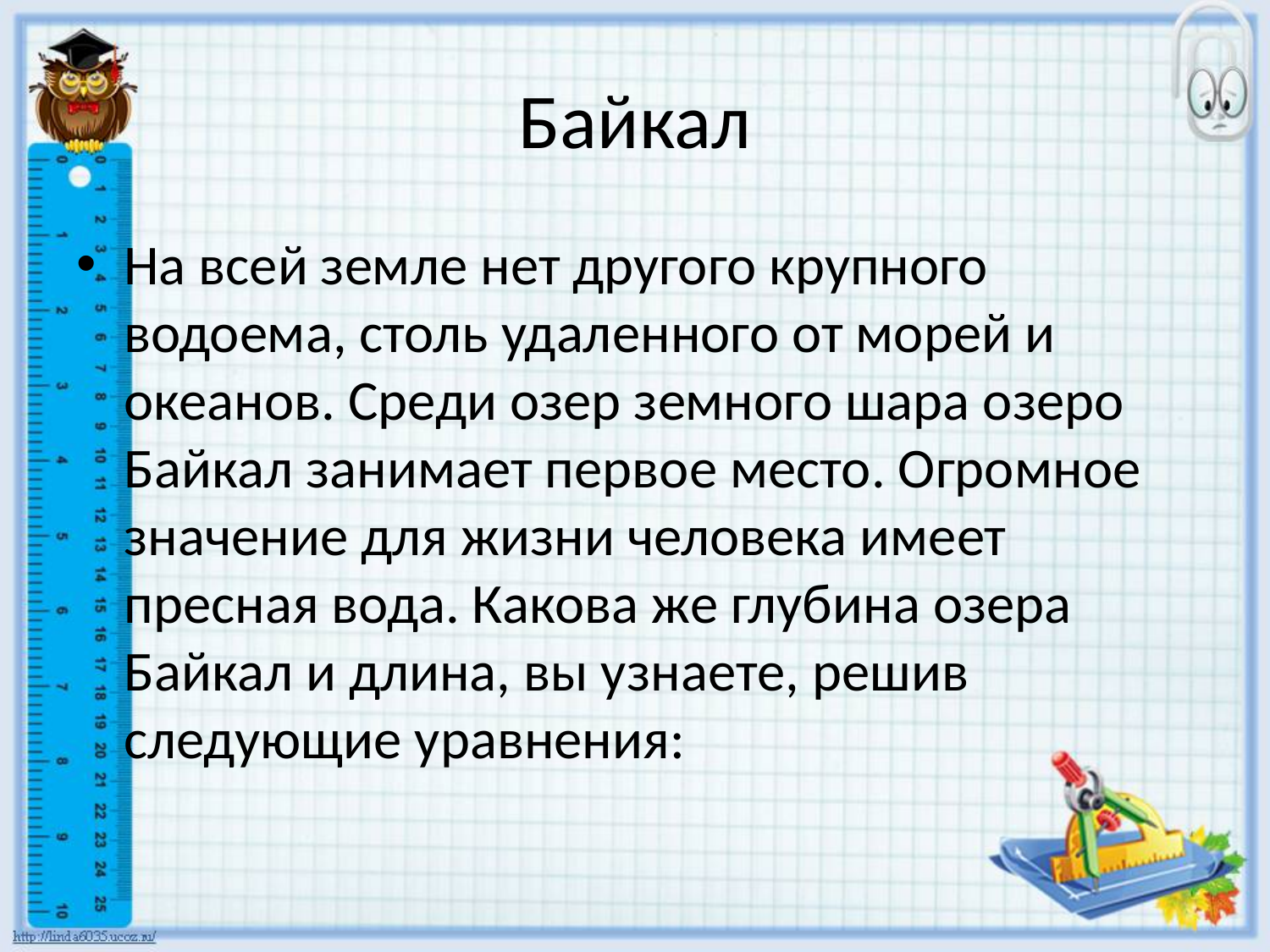

# Байкал
На всей земле нет другого крупного водоема, столь удаленного от морей и океанов. Среди озер земного шара озеро Байкал занимает первое место. Огромное значение для жизни человека имеет пресная вода. Какова же глубина озера Байкал и длина, вы узнаете, решив следующие уравнения: